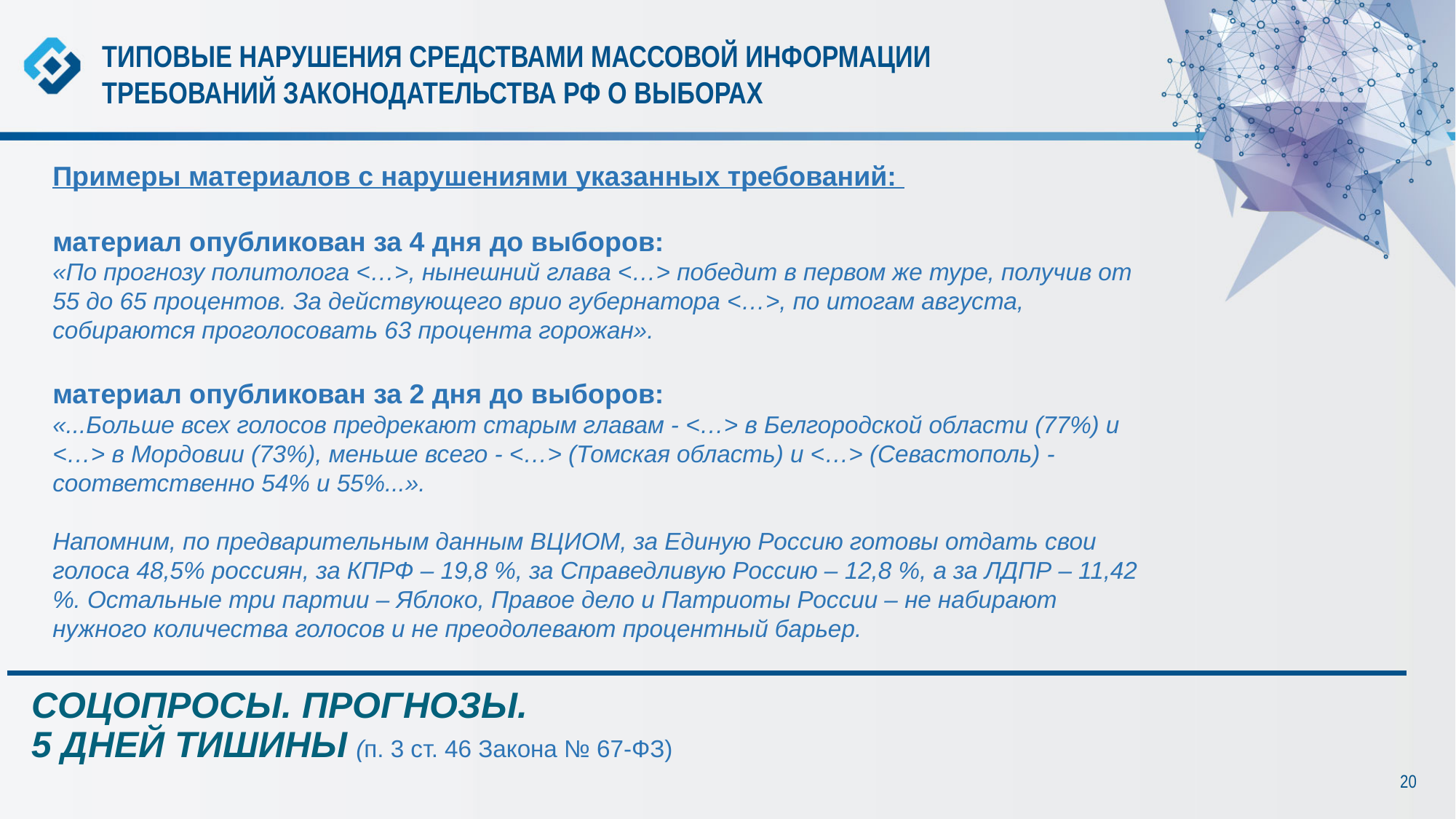

ТИПОВЫЕ НАРУШЕНИЯ СРЕДСТВАМИ МАССОВОЙ ИНФОРМАЦИИ
ТРЕБОВАНИЙ ЗАКОНОДАТЕЛЬСТВА РФ О ВЫБОРАХ
Примеры материалов с нарушениями указанных требований:

материал опубликован за 4 дня до выборов:
«По прогнозу политолога <…>, нынешний глава <…> победит в первом же туре, получив от 55 до 65 процентов. За действующего врио губернатора <…>, по итогам августа, собираются проголосовать 63 процента горожан».

материал опубликован за 2 дня до выборов:
«...Больше всех голосов предрекают старым главам - <…> в Белгородской области (77%) и <…> в Мордовии (73%), меньше всего - <…> (Томская область) и <…> (Севастополь) - соответственно 54% и 55%...».

Напомним, по предварительным данным ВЦИОМ, за Единую Россию готовы отдать свои голоса 48,5% россиян, за КПРФ – 19,8 %, за Справедливую Россию – 12,8 %, а за ЛДПР – 11,42 %. Остальные три партии – Яблоко, Правое дело и Патриоты России – не набирают нужного количества голосов и не преодолевают процентный барьер.
СОЦОПРОСЫ. ПРОГНОЗЫ.
5 ДНЕЙ ТИШИНЫ (п. 3 ст. 46 Закона № 67-ФЗ)
20